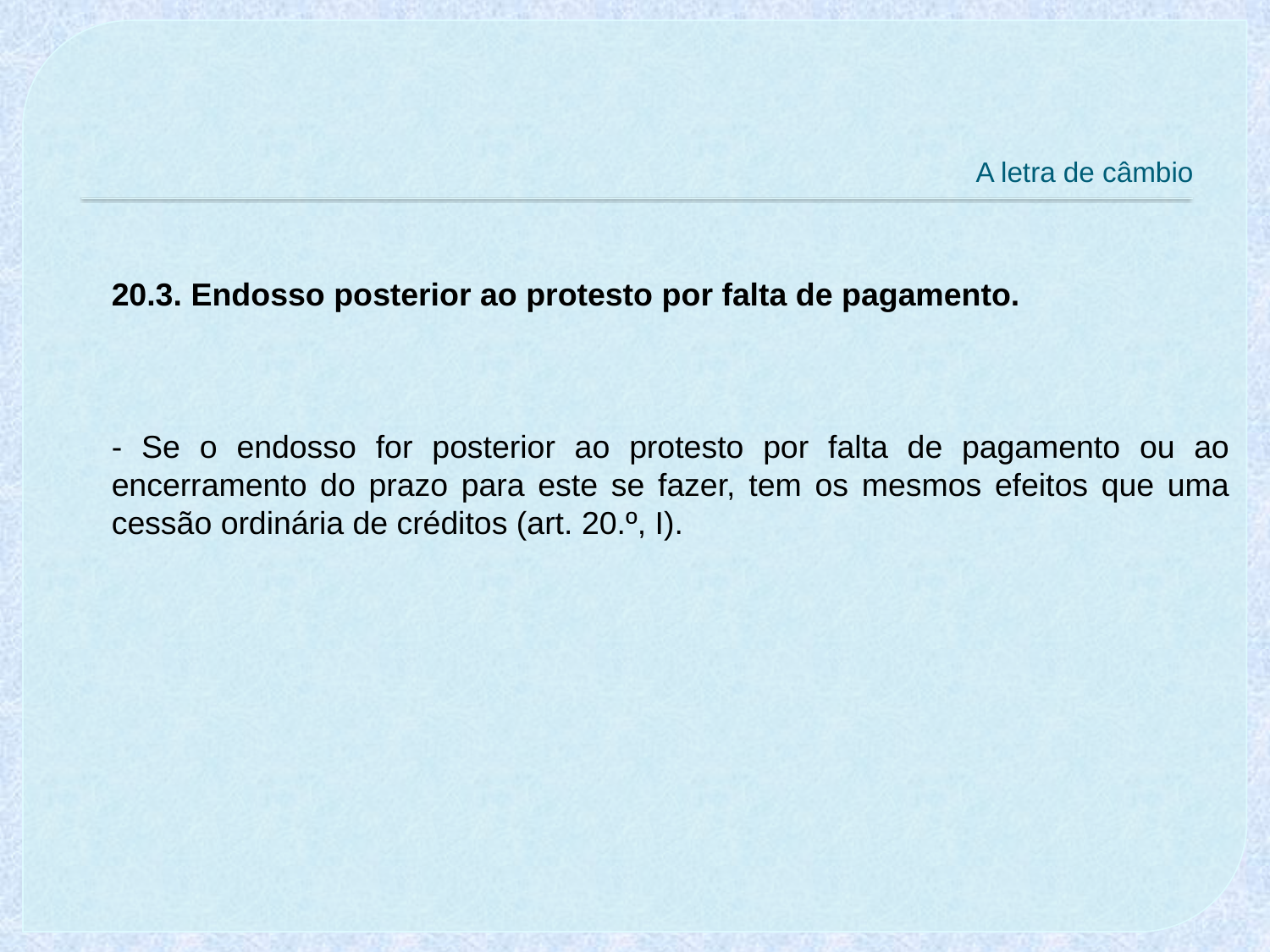

# A letra de câmbio

20.3. Endosso posterior ao protesto por falta de pagamento.

- Se o endosso for posterior ao protesto por falta de pagamento ou ao encerramento do prazo para este se fazer, tem os mesmos efeitos que uma cessão ordinária de créditos (art. 20.º, I).